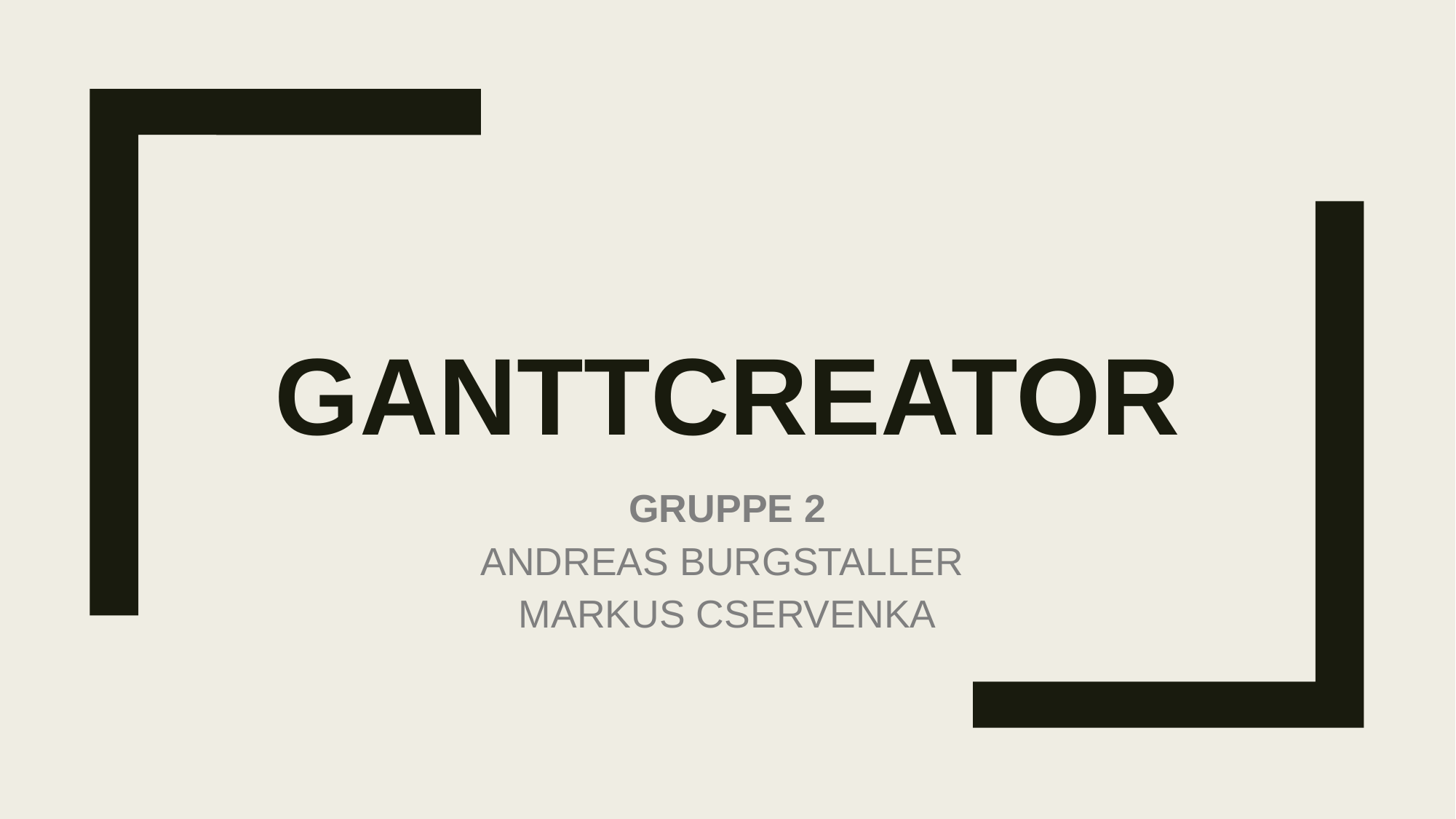

# GANTTCREATOR
Gruppe 2
Andreas Burgstaller
Markus Cservenka